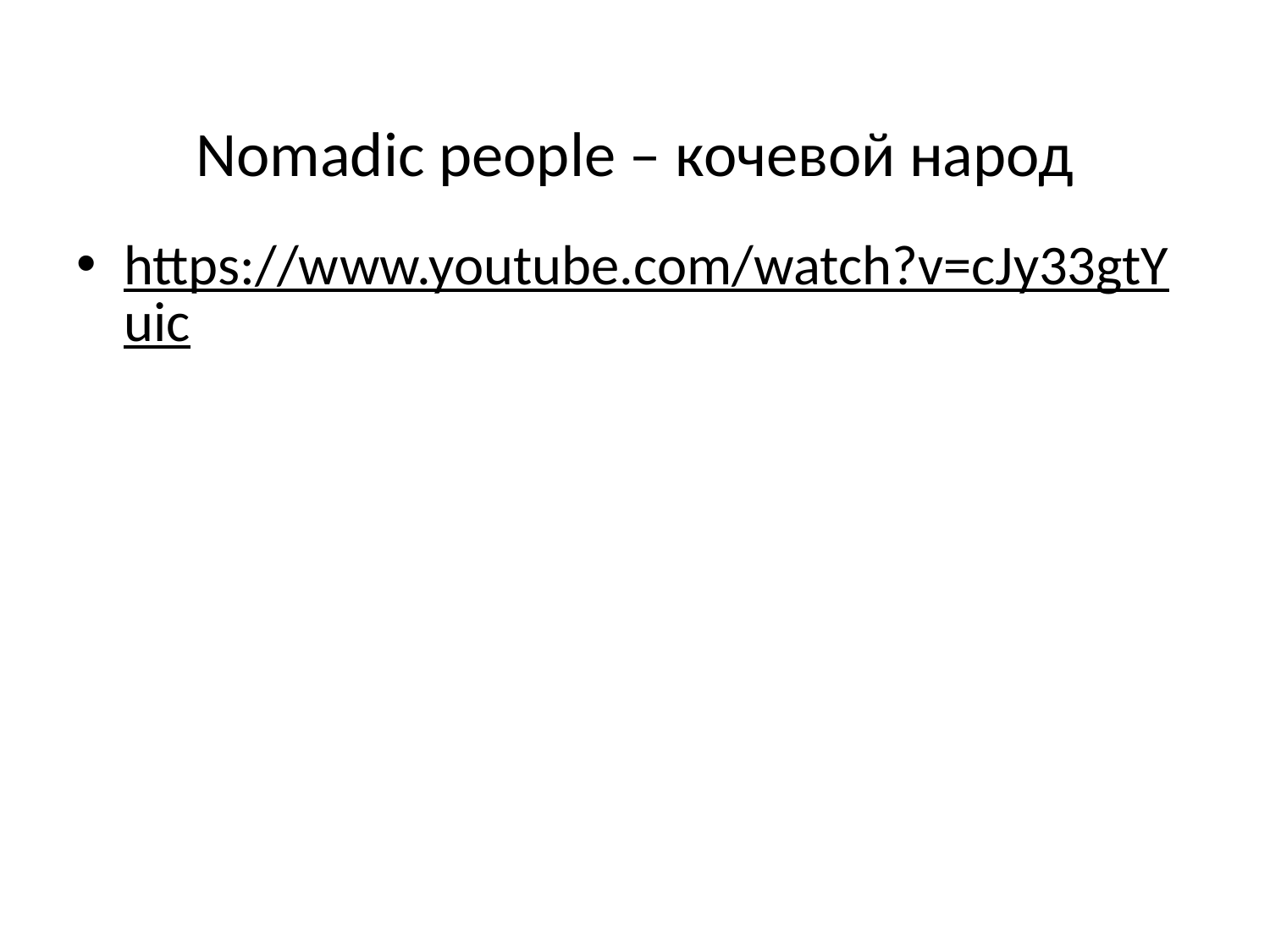

# Nomadic people – кочевой народ
https://www.youtube.com/watch?v=cJy33gtYuic